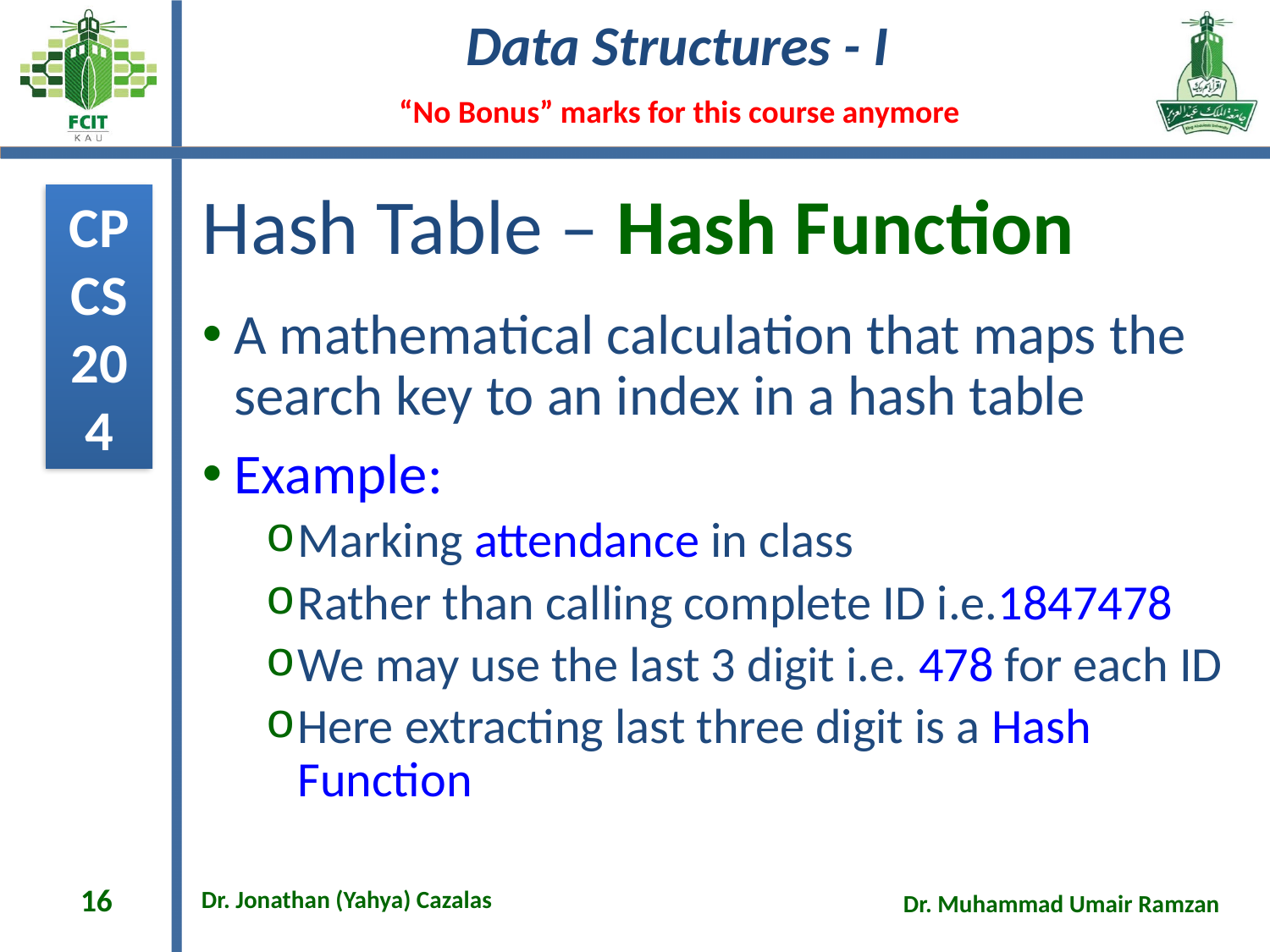

# Hash Table – Hash Function
A mathematical calculation that maps the search key to an index in a hash table
Example:
Marking attendance in class
Rather than calling complete ID i.e.1847478
We may use the last 3 digit i.e. 478 for each ID
Here extracting last three digit is a Hash Function
16